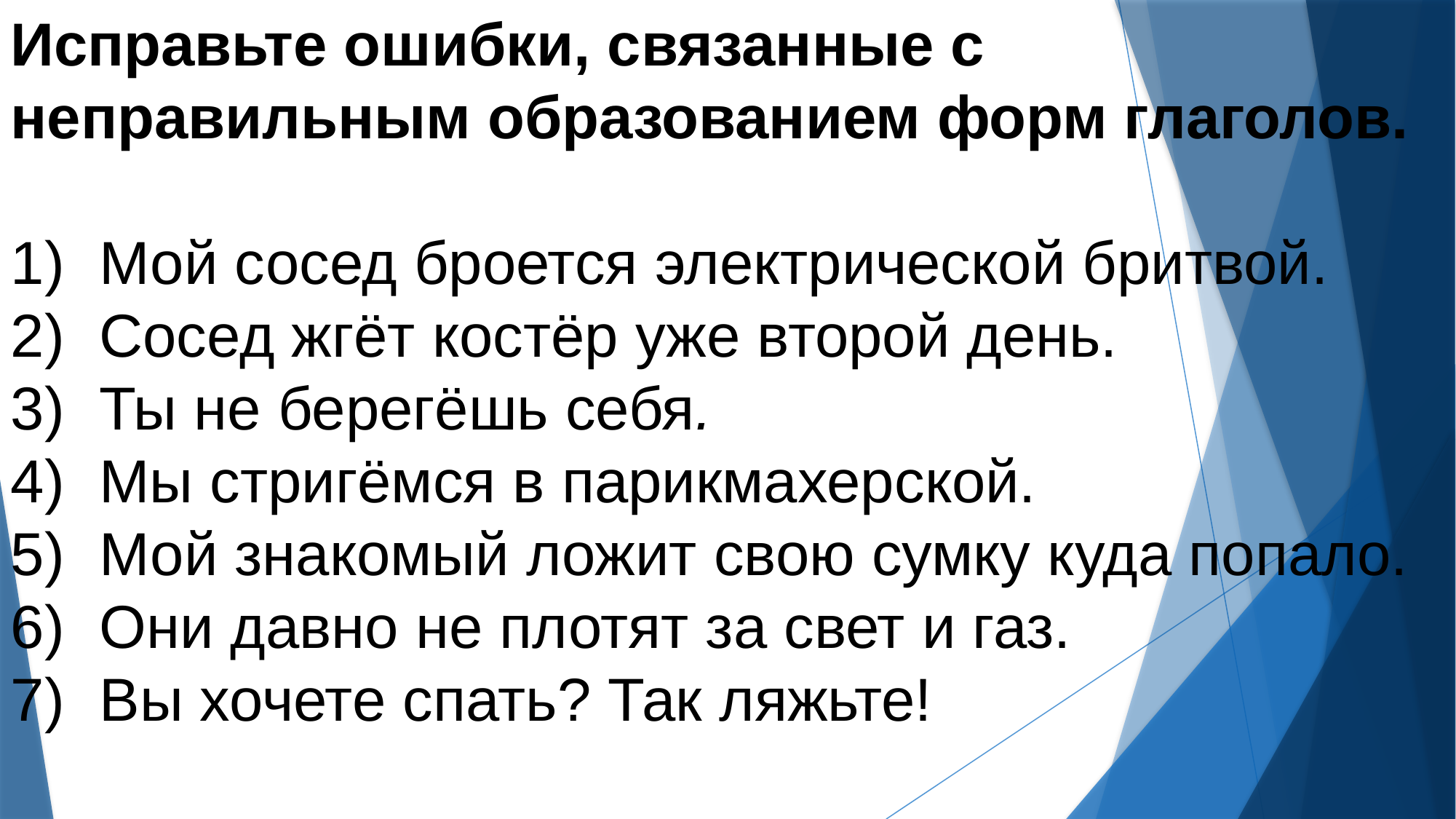

Исправьте ошибки, связанные с неправильным образованием форм глаголов.

Мой сосед броется электрической бритвой.
Сосед жгёт костёр уже второй день.
Ты не берегёшь себя.
Мы стригёмся в парикмахерской.
Мой знакомый ложит свою сумку куда попало.
Они давно не плотят за свет и газ.
Вы хочете спать? Так ляжьте!